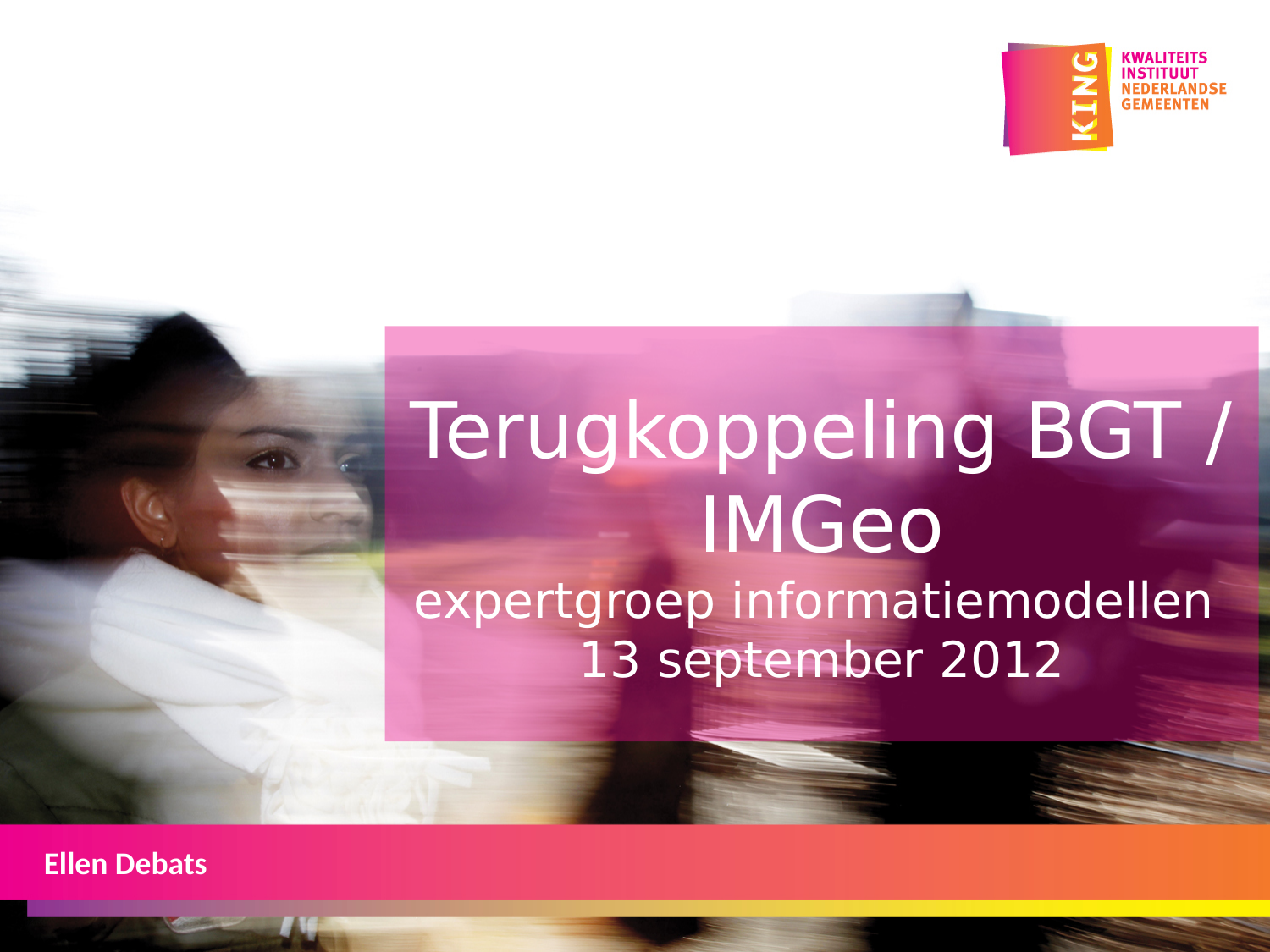

Terugkoppeling BGT / IMGeo
expertgroep informatiemodellen
13 september 2012
Ellen Debats